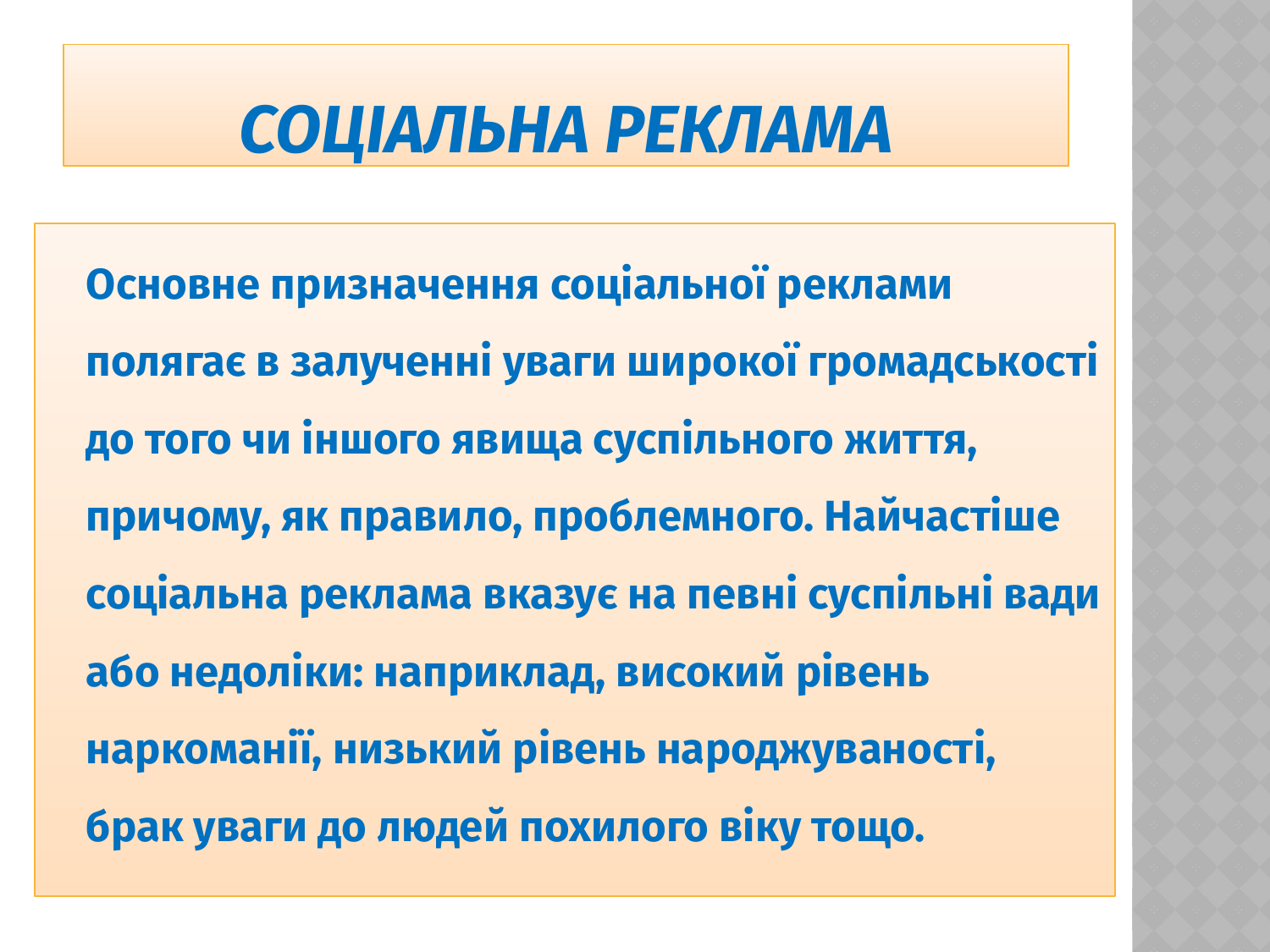

# Соціальна реклама
  		Основне призначення соціальної реклами полягає в залученні уваги широкої громадськості до того чи іншого явища суспільного життя, причому, як правило, проблемного. Найчастіше соціальна реклама вказує на певні суспільні вади або недоліки: наприклад, високий рівень наркоманії, низький рівень народжуваності, брак уваги до людей похилого віку тощо.